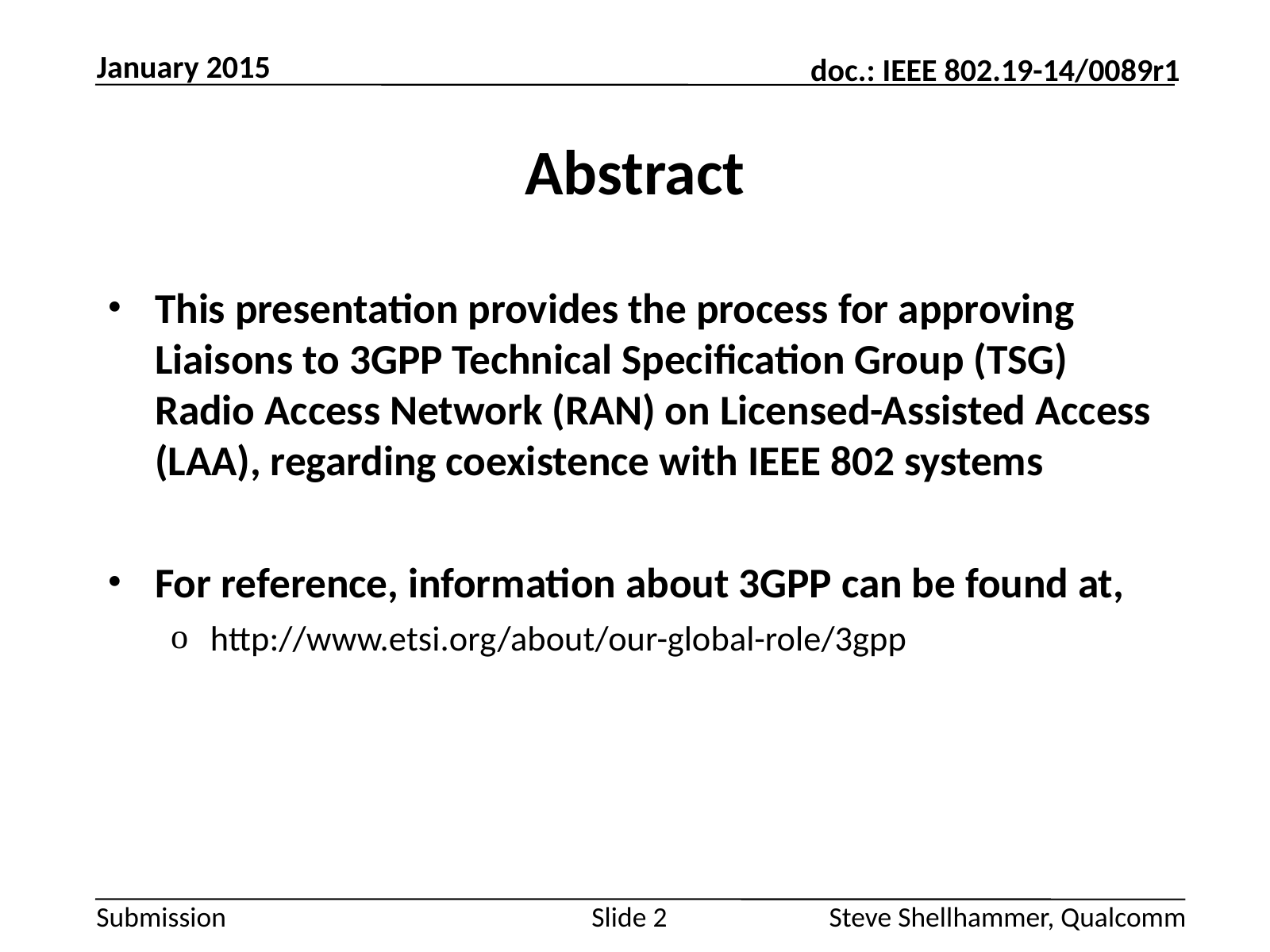

January 2015
# Abstract
This presentation provides the process for approving Liaisons to 3GPP Technical Specification Group (TSG) Radio Access Network (RAN) on Licensed-Assisted Access (LAA), regarding coexistence with IEEE 802 systems

For reference, information about 3GPP can be found at,
http://www.etsi.org/about/our-global-role/3gpp
Steve Shellhammer, Qualcomm
Slide 2